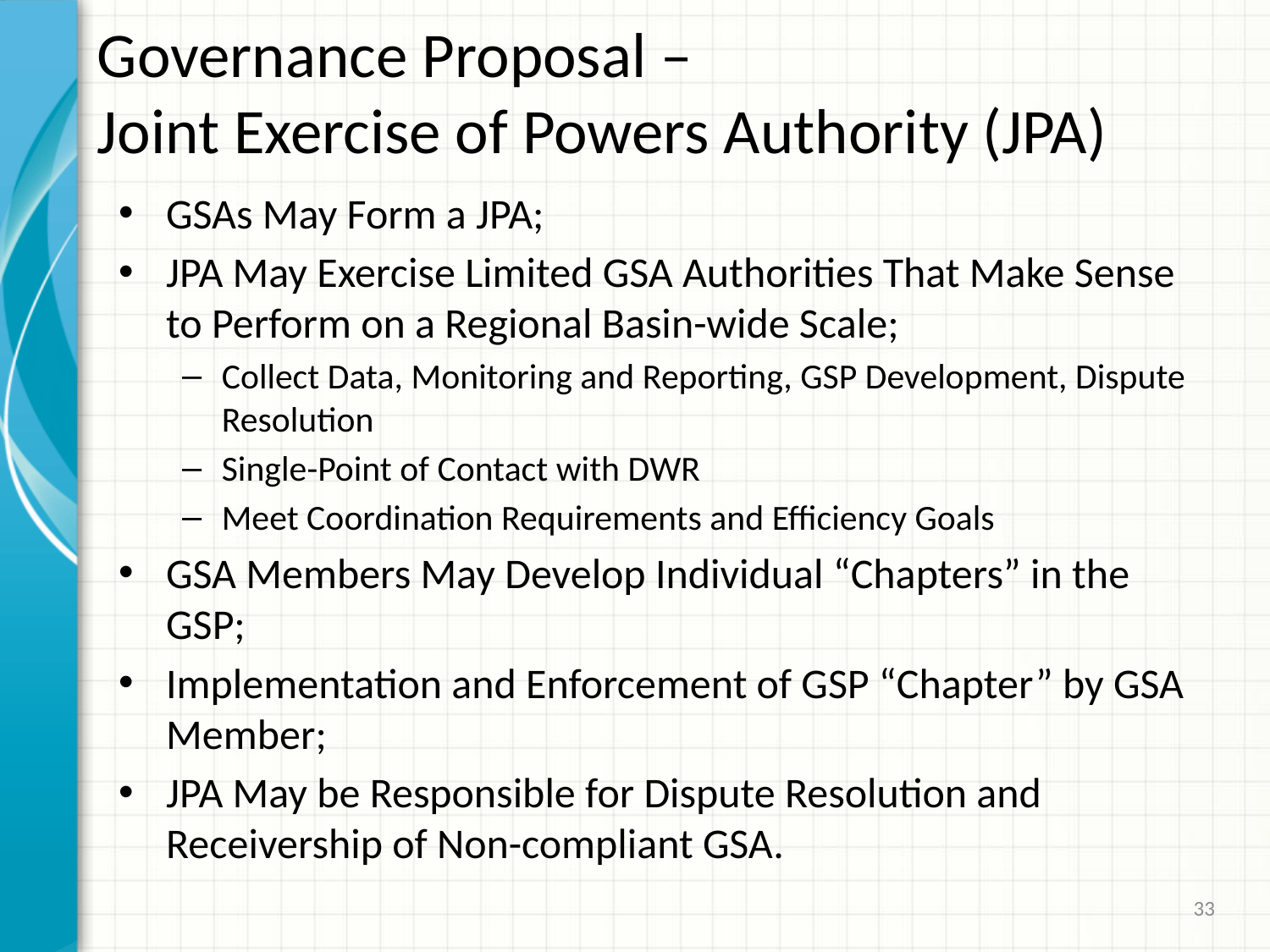

# Governance Proposal – Joint Exercise of Powers Authority (JPA)
GSAs May Form a JPA;
JPA May Exercise Limited GSA Authorities That Make Sense to Perform on a Regional Basin-wide Scale;
Collect Data, Monitoring and Reporting, GSP Development, Dispute Resolution
Single-Point of Contact with DWR
Meet Coordination Requirements and Efficiency Goals
GSA Members May Develop Individual “Chapters” in the GSP;
Implementation and Enforcement of GSP “Chapter” by GSA Member;
JPA May be Responsible for Dispute Resolution and Receivership of Non-compliant GSA.
33